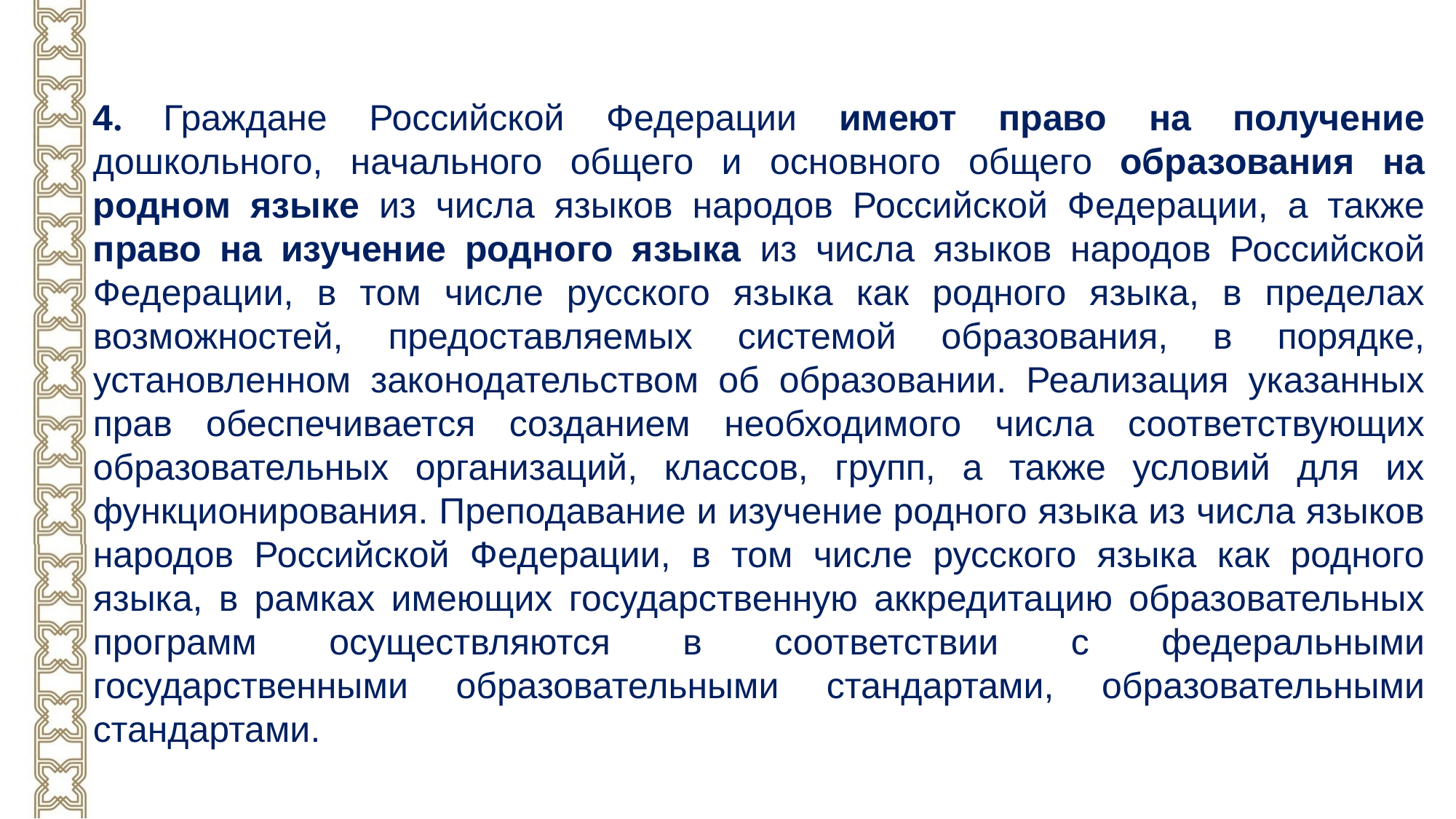

4. Граждане Российской Федерации имеют право на получение дошкольного, начального общего и основного общего образования на родном языке из числа языков народов Российской Федерации, а также право на изучение родного языка из числа языков народов Российской Федерации, в том числе русского языка как родного языка, в пределах возможностей, предоставляемых системой образования, в порядке, установленном законодательством об образовании. Реализация указанных прав обеспечивается созданием необходимого числа соответствующих образовательных организаций, классов, групп, а также условий для их функционирования. Преподавание и изучение родного языка из числа языков народов Российской Федерации, в том числе русского языка как родного языка, в рамках имеющих государственную аккредитацию образовательных программ осуществляются в соответствии с федеральными государственными образовательными стандартами, образовательными стандартами.